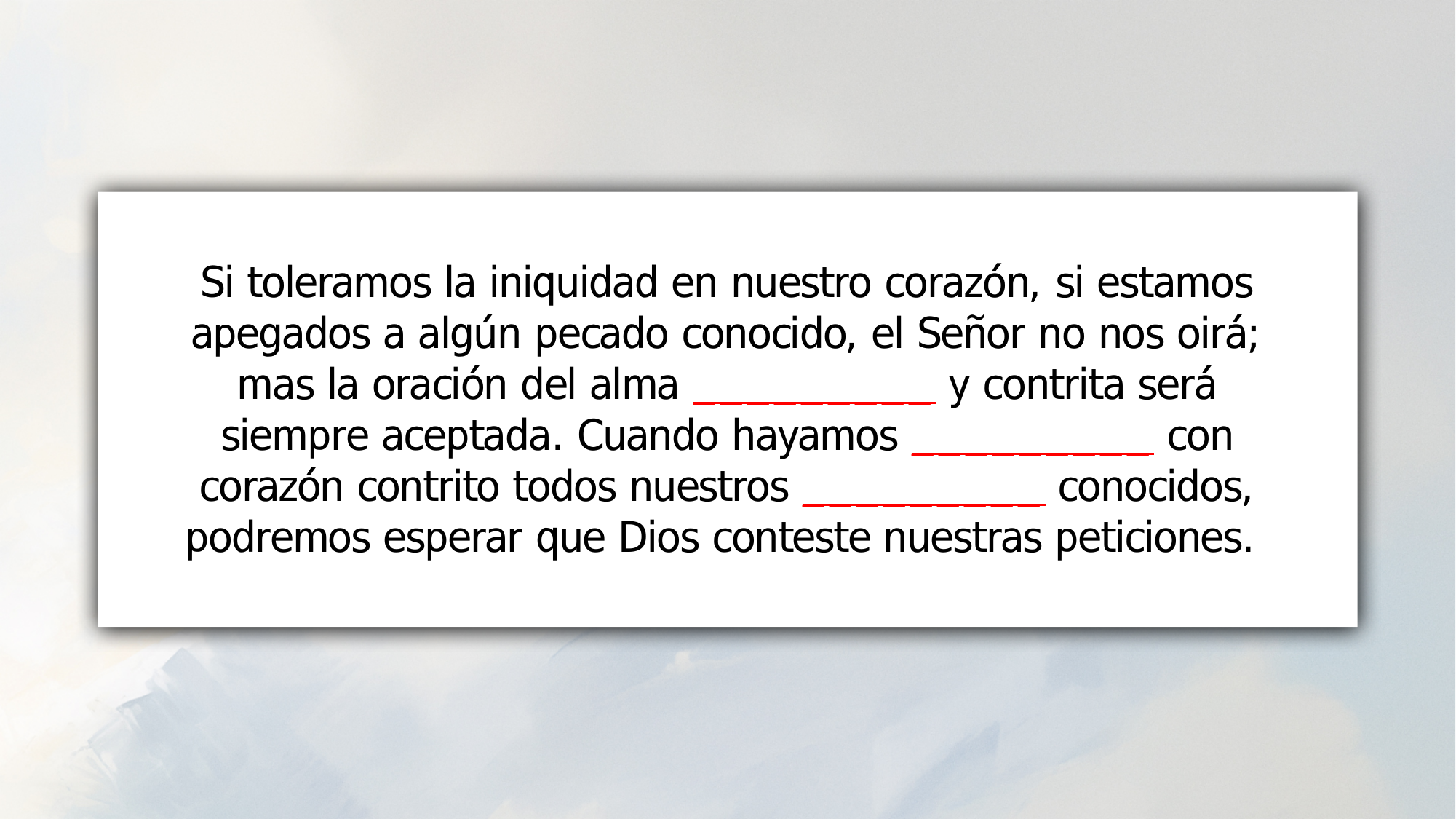

Si toleramos la iniquidad en nuestro corazón, si estamos apegados a algún pecado conocido, el Señor no nos oirá; mas la oración del alma _________ y contrita será siempre aceptada. Cuando hayamos _________ con corazón contrito todos nuestros _________ conocidos, podremos esperar que Dios conteste nuestras peticiones.